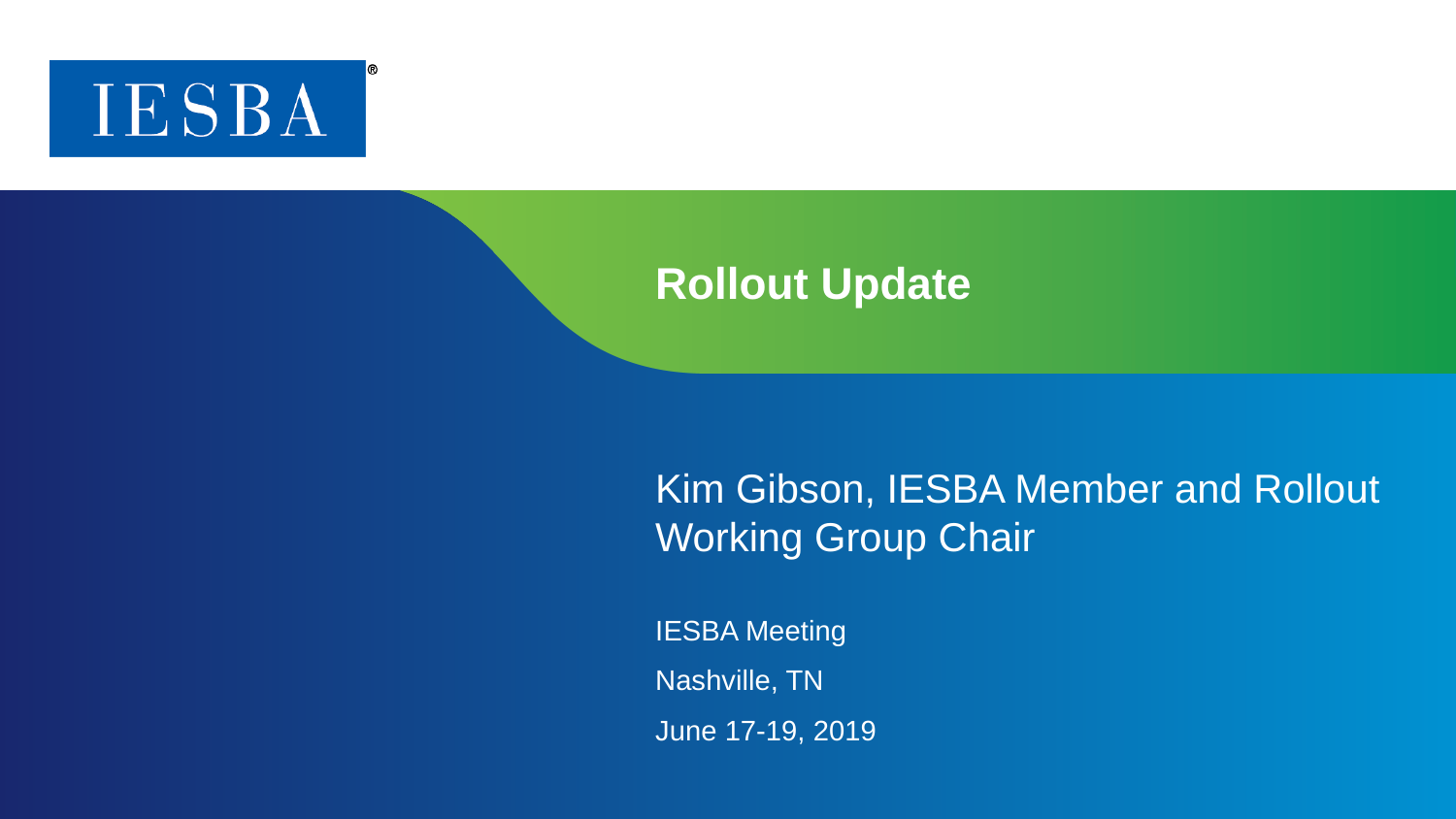

# Rollout Update
Kim Gibson, IESBA Member and Rollout Working Group Chair

IESBA Meeting
Nashville, TN
June 17-19, 2019